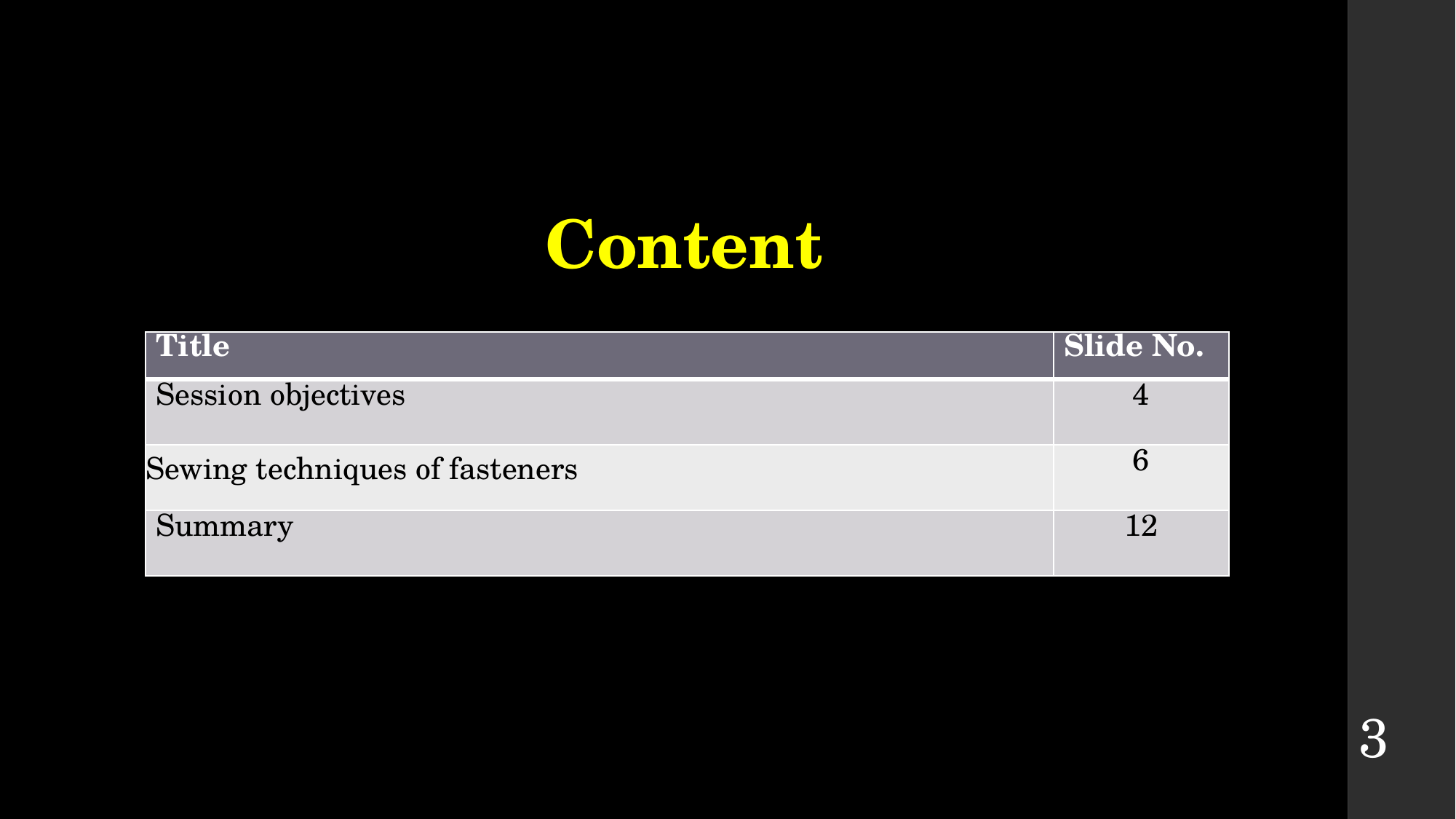

# Content
| Title | Slide No. |
| --- | --- |
| Session objectives | 4 |
| Sewing techniques of fasteners | 6 |
| Summary | 12 |
3